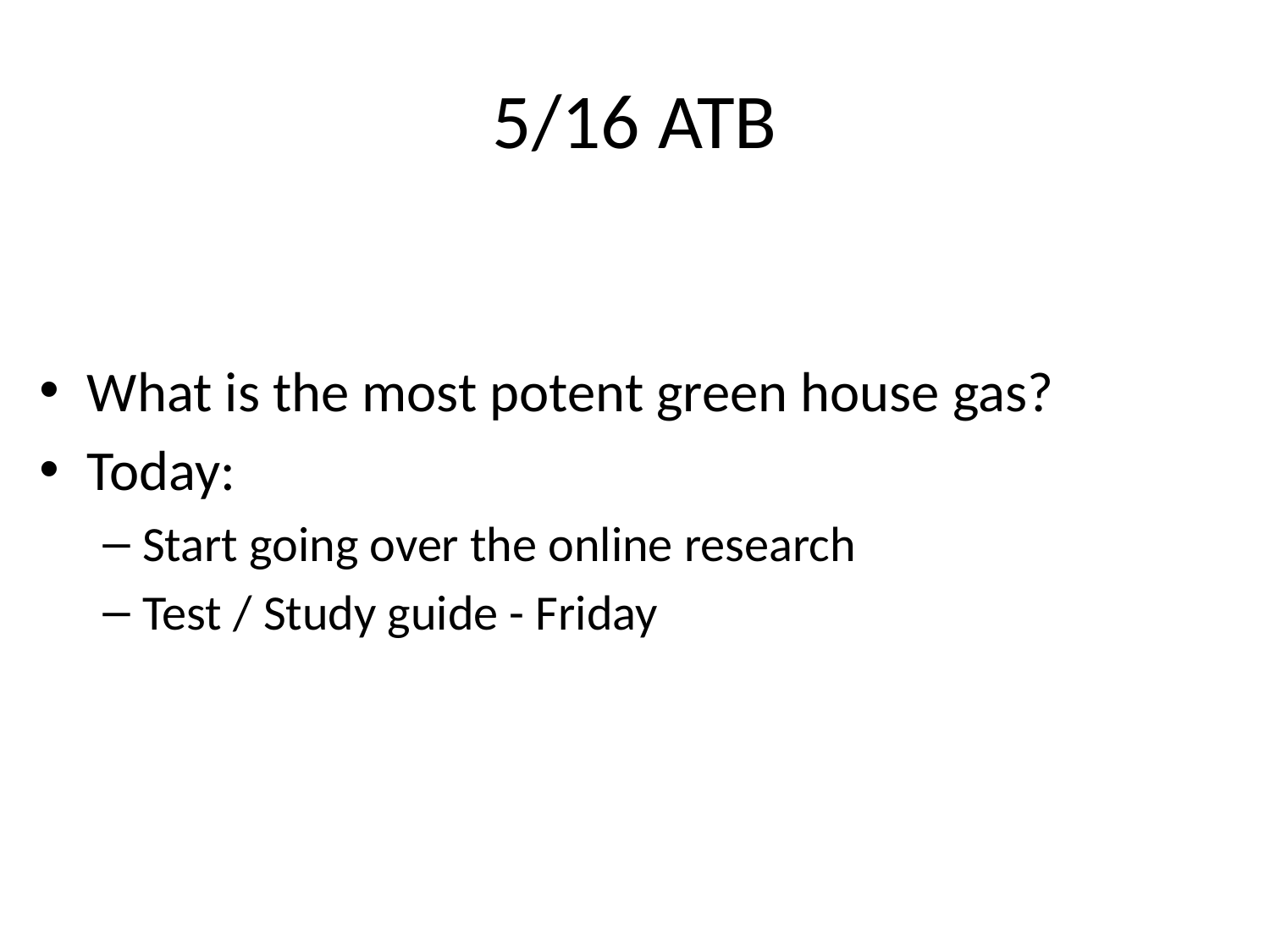

# 5/16 ATB
What is the most potent green house gas?
Today:
Start going over the online research
Test / Study guide - Friday